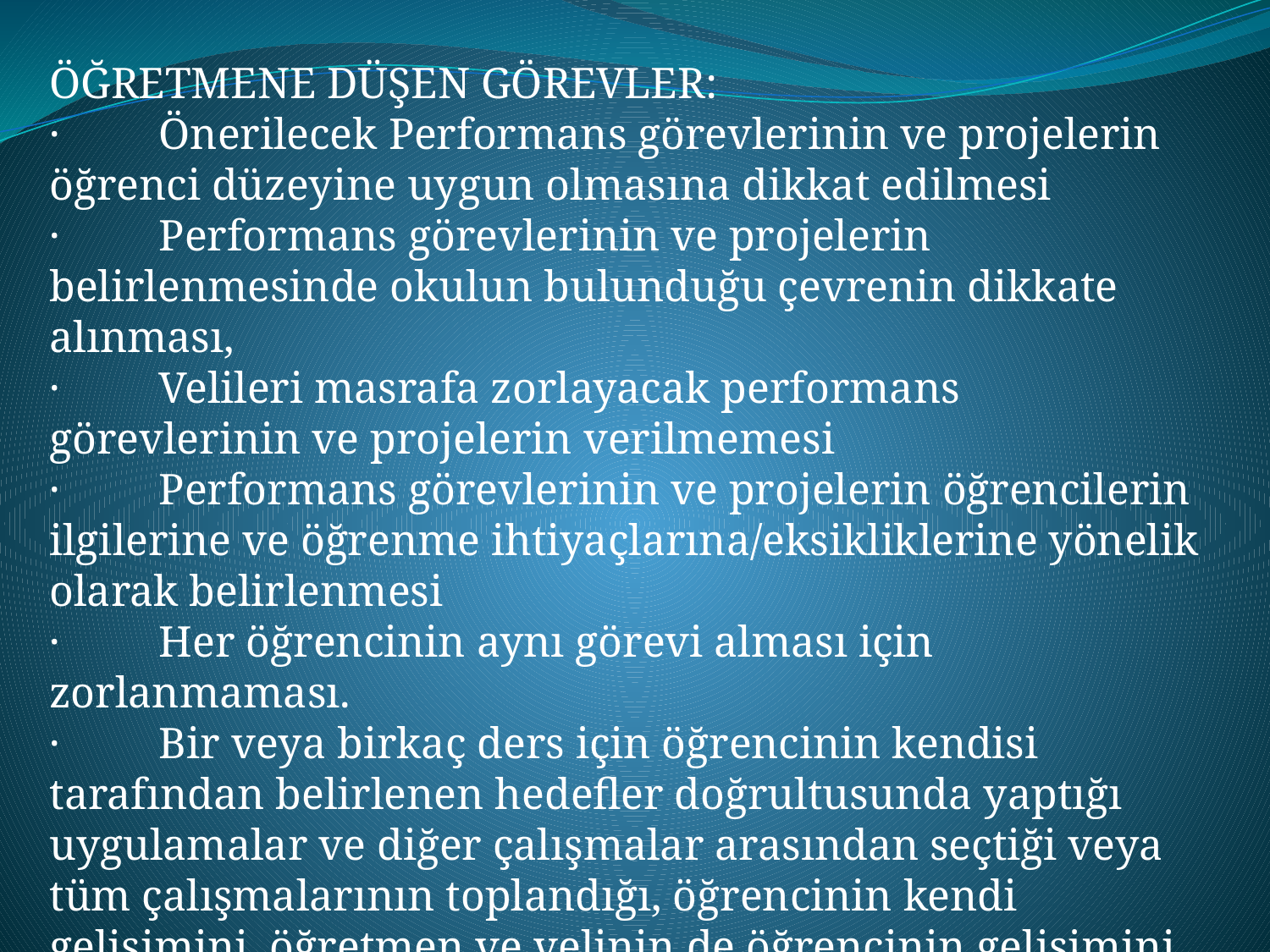

ÖĞRETMENE DÜŞEN GÖREVLER:
·         Önerilecek Performans görevlerinin ve projelerin öğrenci düzeyine uygun olmasına dikkat edilmesi
·         Performans görevlerinin ve projelerin belirlenmesinde okulun bulunduğu çevrenin dikkate alınması,
·         Velileri masrafa zorlayacak performans görevlerinin ve projelerin verilmemesi
·         Performans görevlerinin ve projelerin öğrencilerin ilgilerine ve öğrenme ihtiyaçlarına/eksikliklerine yönelik olarak belirlenmesi
·         Her öğrencinin aynı görevi alması için zorlanmaması.
·         Bir veya birkaç ders için öğrencinin kendisi tarafından belirlenen hedefler doğrultusunda yaptığı uygulamalar ve diğer çalışmalar arasından seçtiği veya tüm çalışmalarının toplandığı, öğrencinin kendi gelişimini, öğretmen ve velinin de öğrencinin gelişimini izlemesine ve değerlendirmesine olanak sağlayan dosya olan ÖĞRENCİ ÜRÜN(SEÇKİ) DOSYASI nın hazırlatılması.